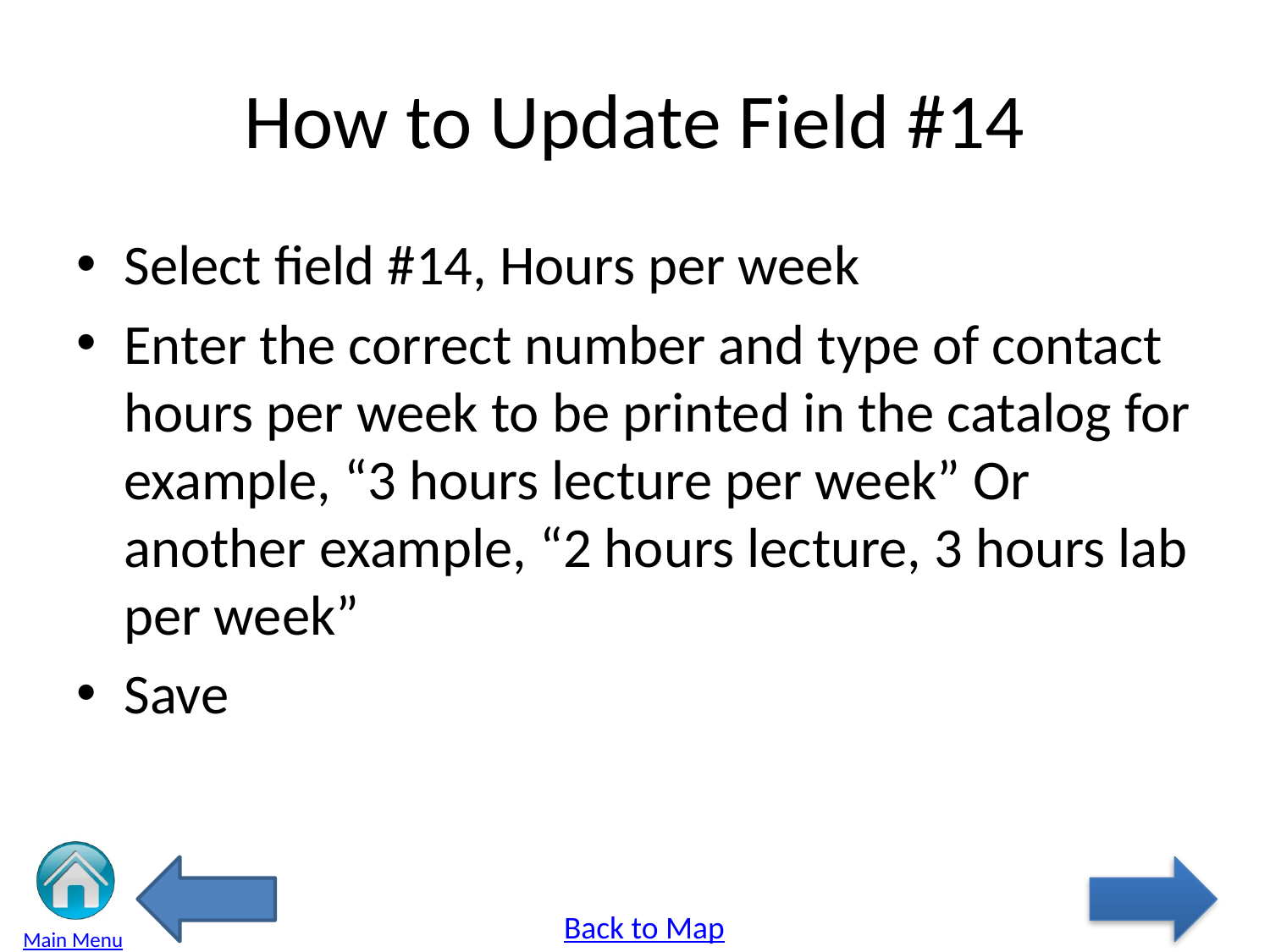

# How to Update Field #14
Select field #14, Hours per week
Enter the correct number and type of contact hours per week to be printed in the catalog for example, “3 hours lecture per week” Or another example, “2 hours lecture, 3 hours lab per week”
Save
Back to Map